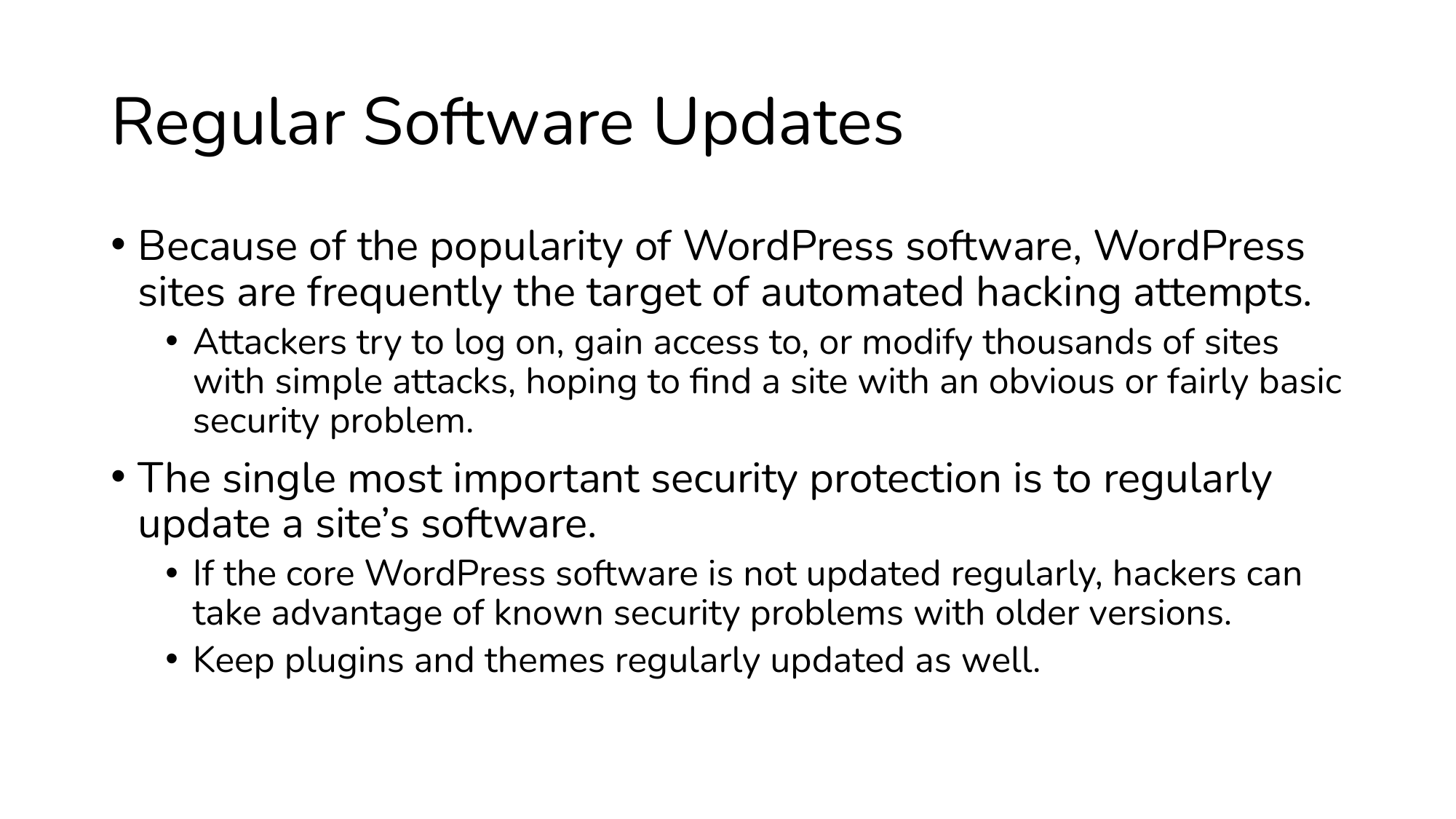

# Regular Software Updates
Because of the popularity of WordPress software, WordPress sites are frequently the target of automated hacking attempts.
Attackers try to log on, gain access to, or modify thousands of sites with simple attacks, hoping to find a site with an obvious or fairly basic security problem.
The single most important security protection is to regularly update a site’s software.
If the core WordPress software is not updated regularly, hackers can take advantage of known security problems with older versions.
Keep plugins and themes regularly updated as well.